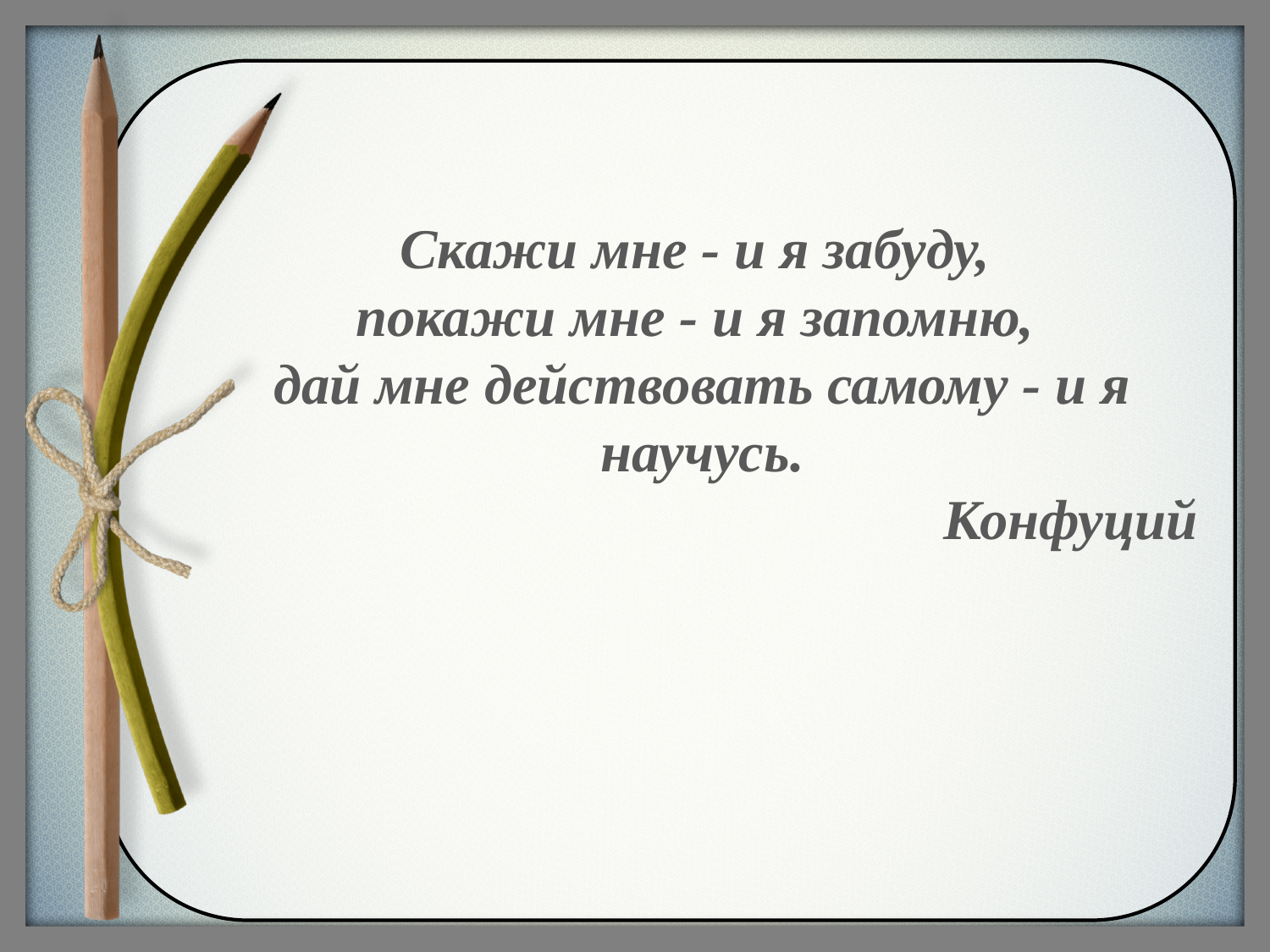

Скажи мне - и я забуду,
покажи мне - и я запомню,
дай мне действовать самому - и я научусь.
Конфуций